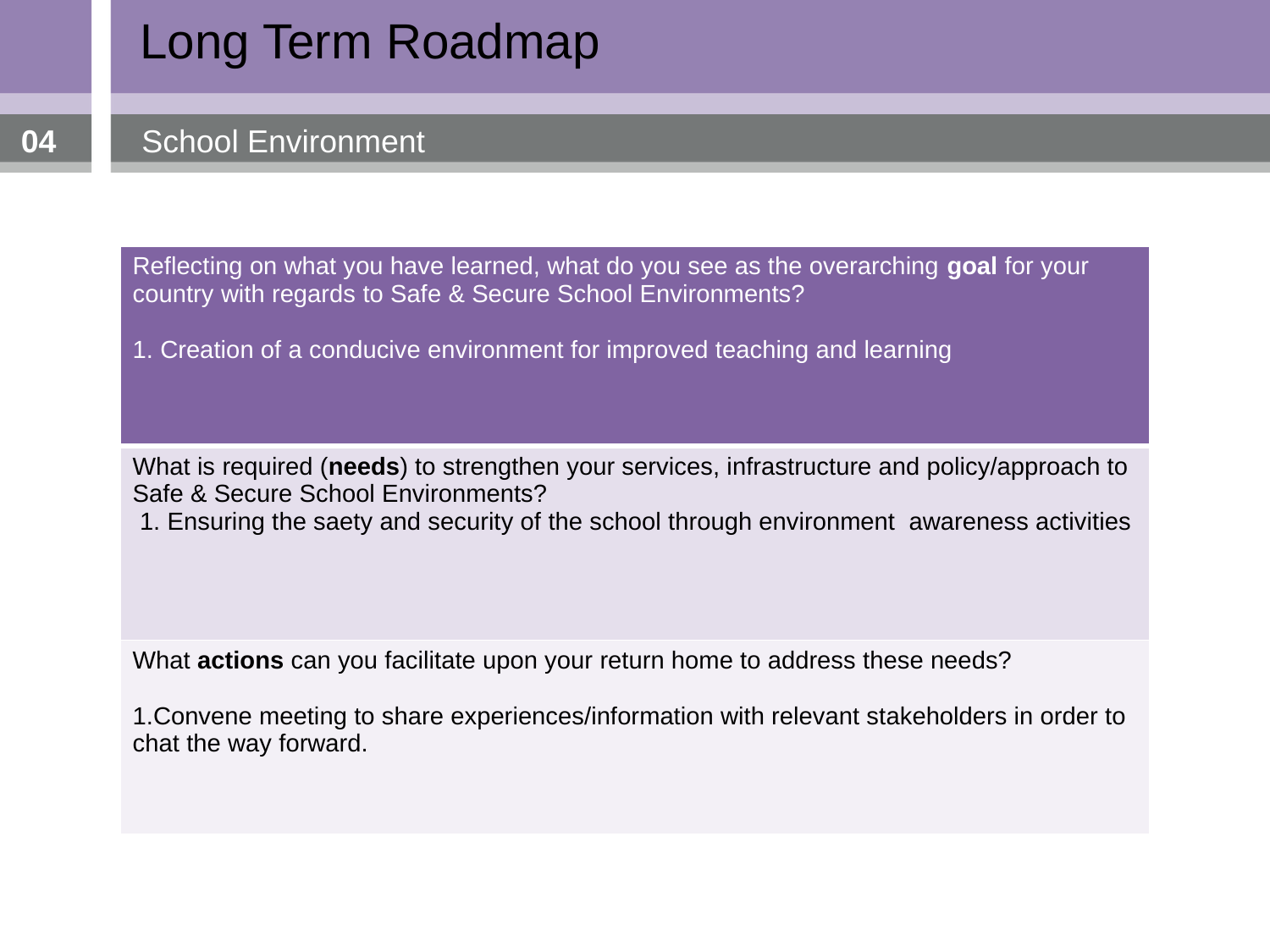

Long Term Roadmap

04
School Environment
| Reflecting on what you have learned, what do you see as the overarching goal for your country with regards to Safe & Secure School Environments? 1. Creation of a conducive environment for improved teaching and learning |
| --- |
| What is required (needs) to strengthen your services, infrastructure and policy/approach to Safe & Secure School Environments? 1. Ensuring the saety and security of the school through environment awareness activities |
| What actions can you facilitate upon your return home to address these needs? 1.Convene meeting to share experiences/information with relevant stakeholders in order to chat the way forward. |